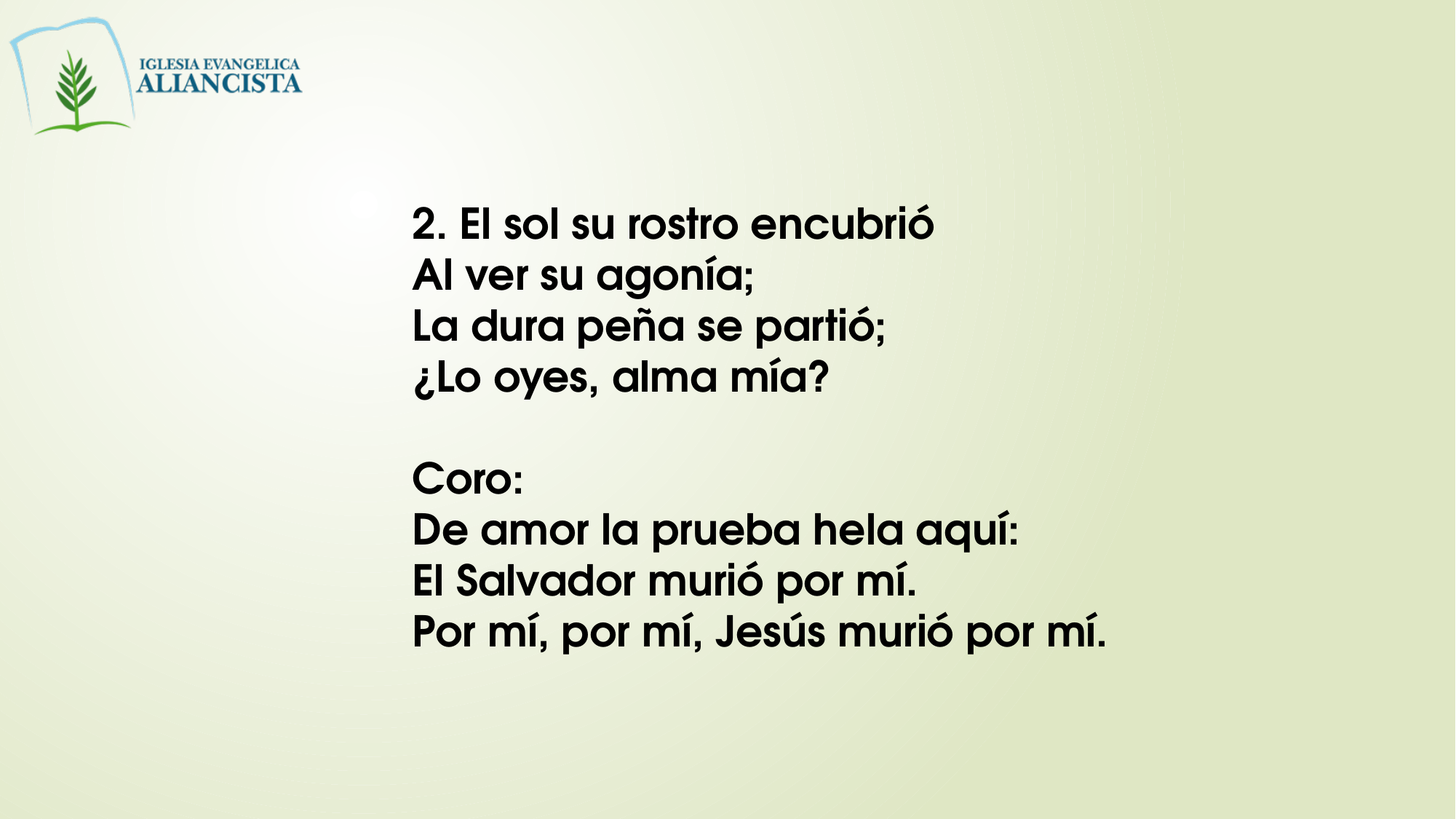

2. El sol su rostro encubrió
Al ver su agonía;
La dura peña se partió;
¿Lo oyes, alma mía?

Coro:
De amor la prueba hela aquí:
El Salvador murió por mí.
Por mí, por mí, Jesús murió por mí.